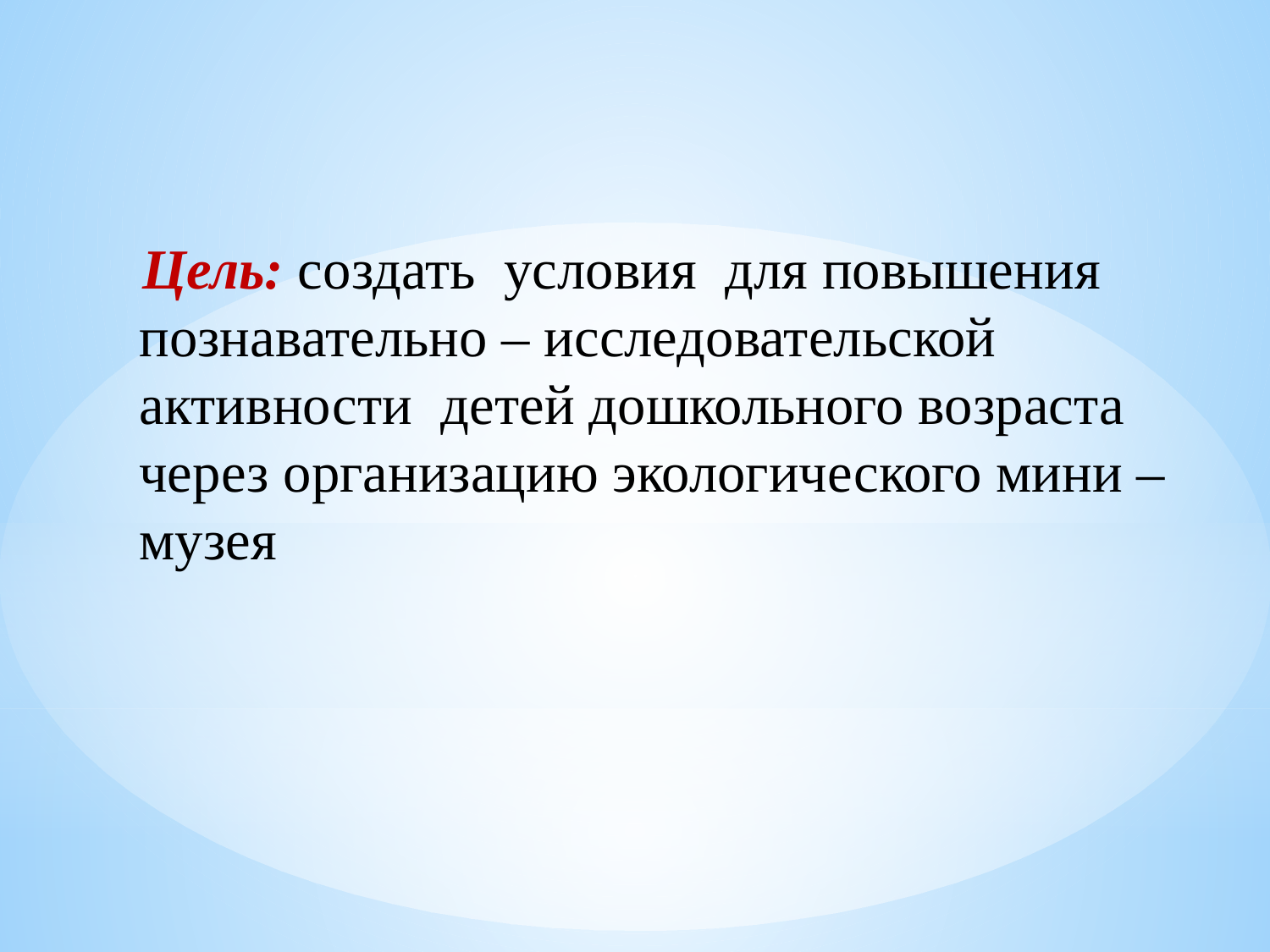

Цель: создать  условия  для повышения познавательно – исследовательской  активности  детей дошкольного возраста через организацию экологического мини – музея